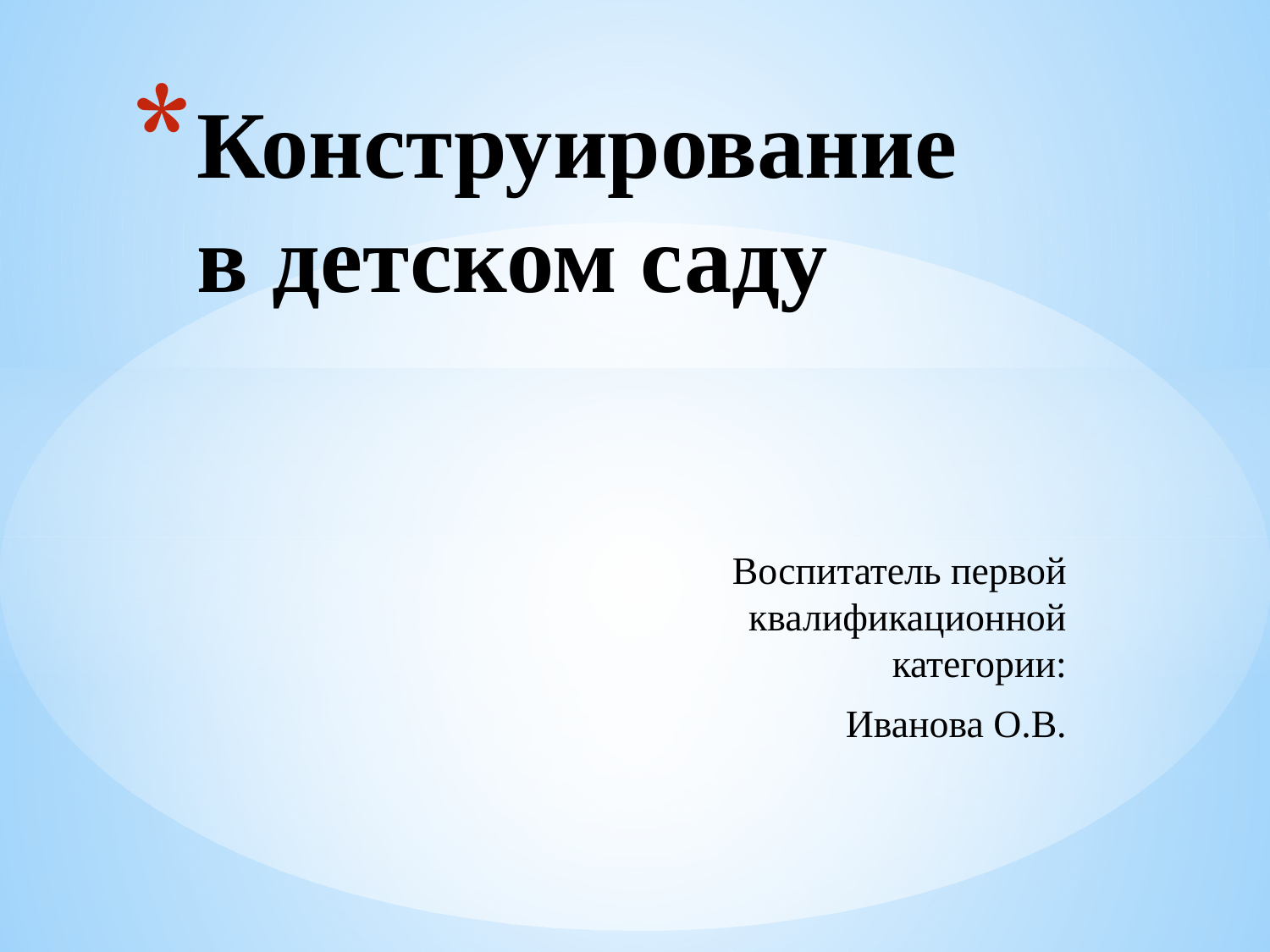

# Конструирование в детском саду
Воспитатель первой квалификационной категории:
Иванова О.В.